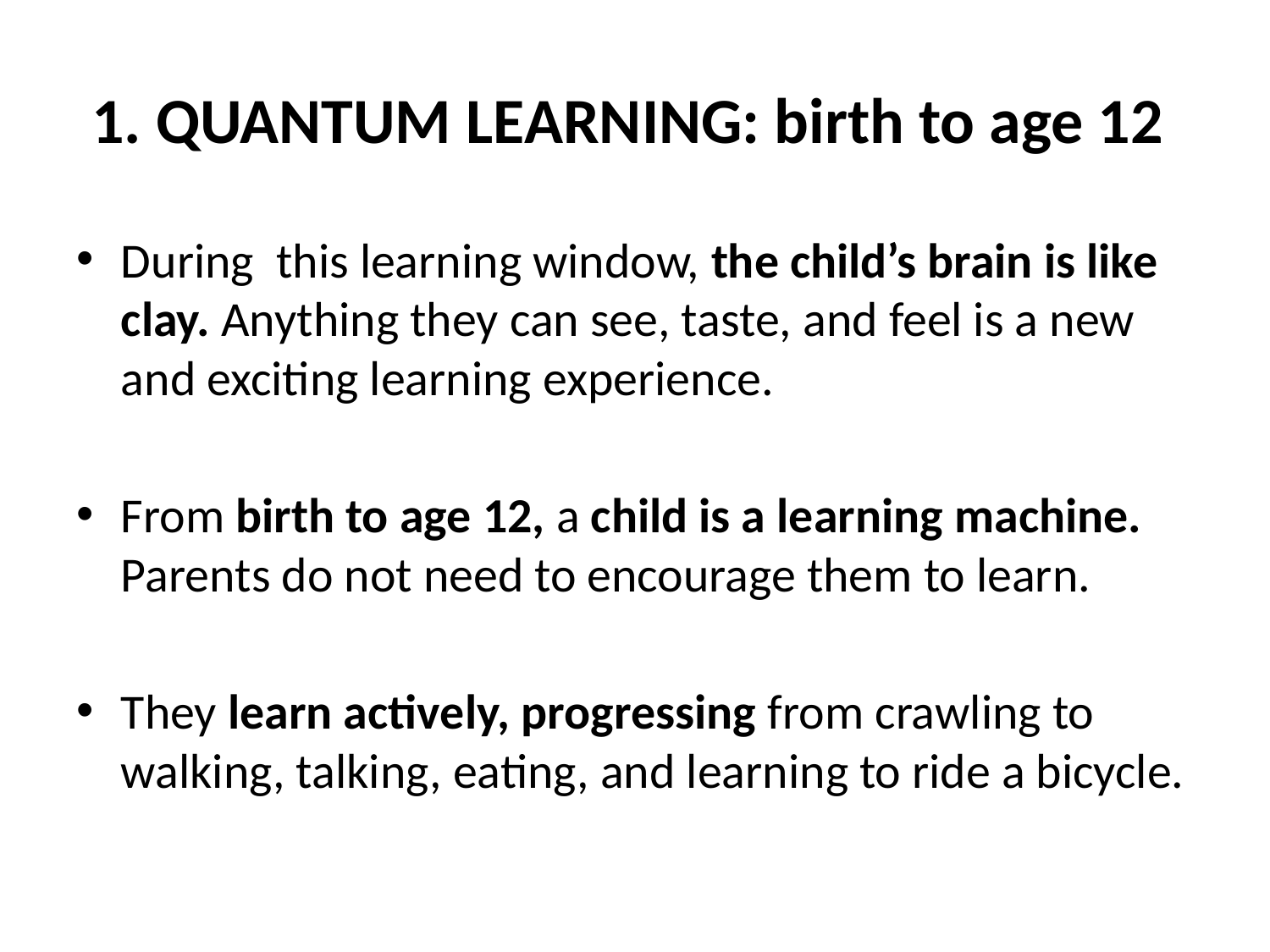

# 1. QUANTUM LEARNING: birth to age 12
During  this learning window, the child’s brain is like clay. Anything they can see, taste, and feel is a new and exciting learning experience.

From birth to age 12, a child is a learning machine. Parents do not need to encourage them to learn.

They learn actively, progressing from crawling to walking, talking, eating, and learning to ride a bicycle.